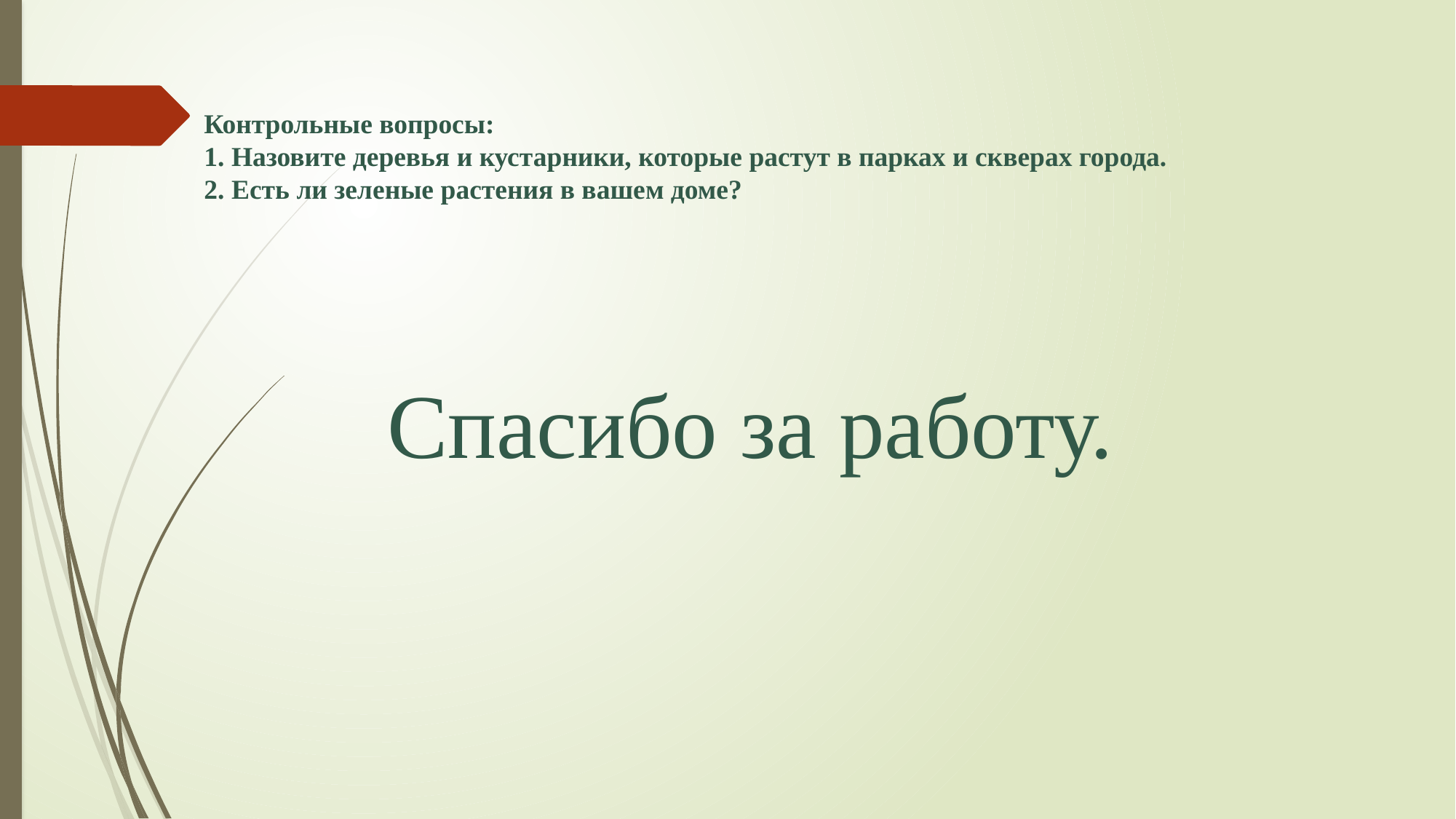

Контрольные вопросы:
1. Назовите деревья и кустарники, которые растут в парках и скверах города.
2. Есть ли зеленые растения в вашем доме?
Спасибо за работу.